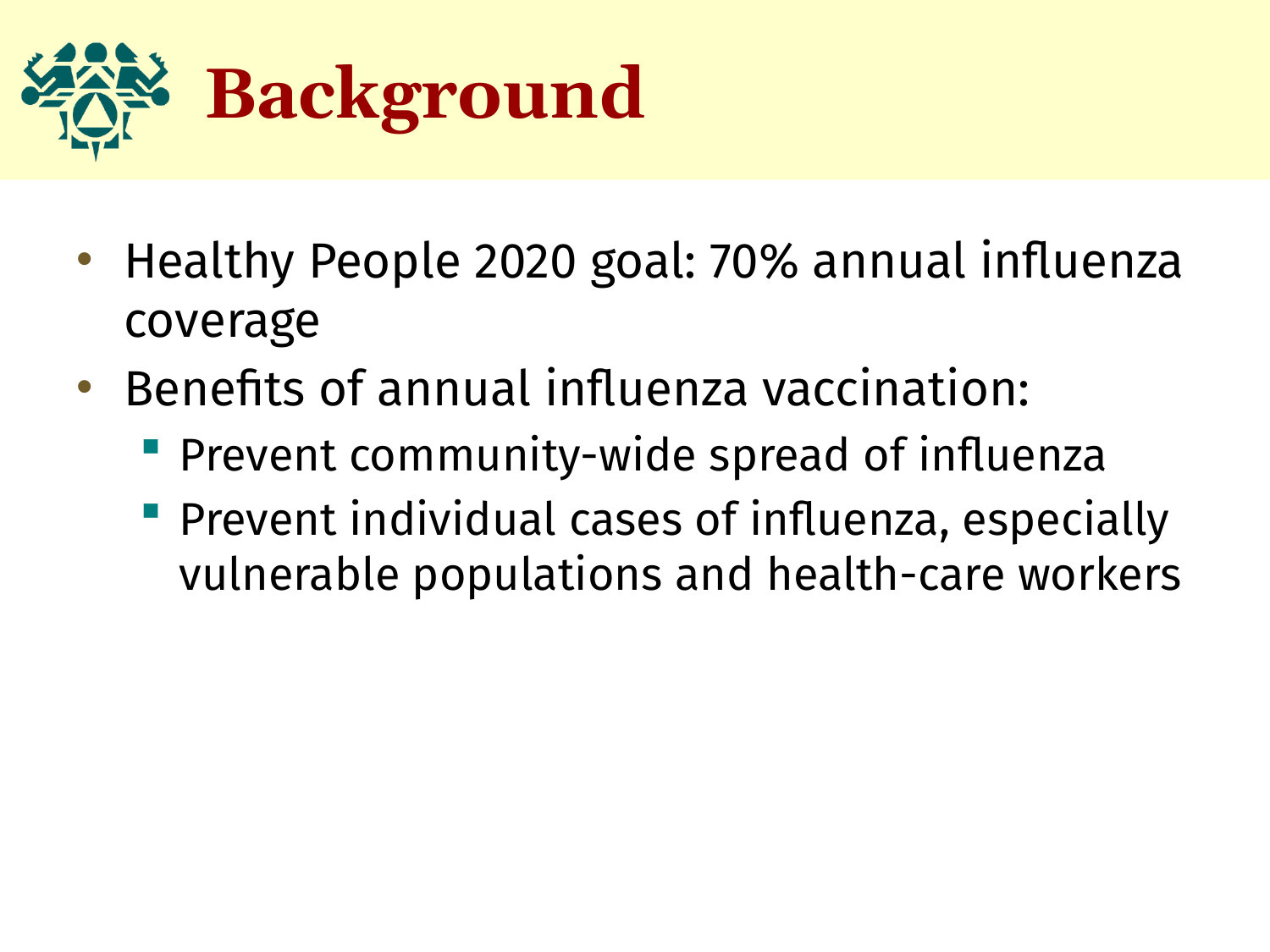

# Background
Healthy People 2020 goal: 70% annual influenza coverage
Benefits of annual influenza vaccination:
Prevent community-wide spread of influenza
Prevent individual cases of influenza, especially vulnerable populations and health-care workers